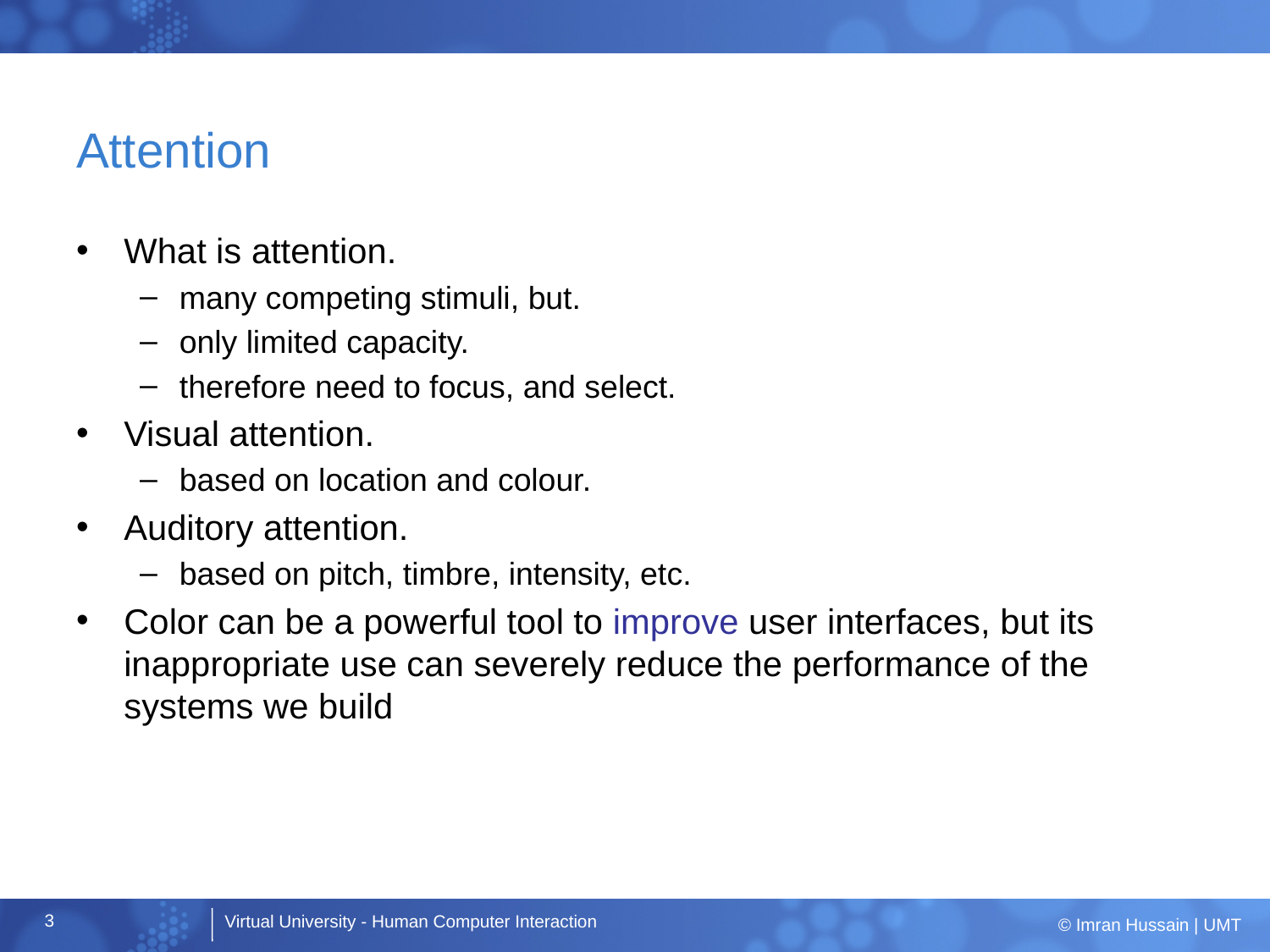

# Attention
What is attention.
many competing stimuli, but.
only limited capacity.
therefore need to focus, and select.
Visual attention.
based on location and colour.
Auditory attention.
based on pitch, timbre, intensity, etc.
Color can be a powerful tool to improve user interfaces, but its inappropriate use can severely reduce the performance of the systems we build